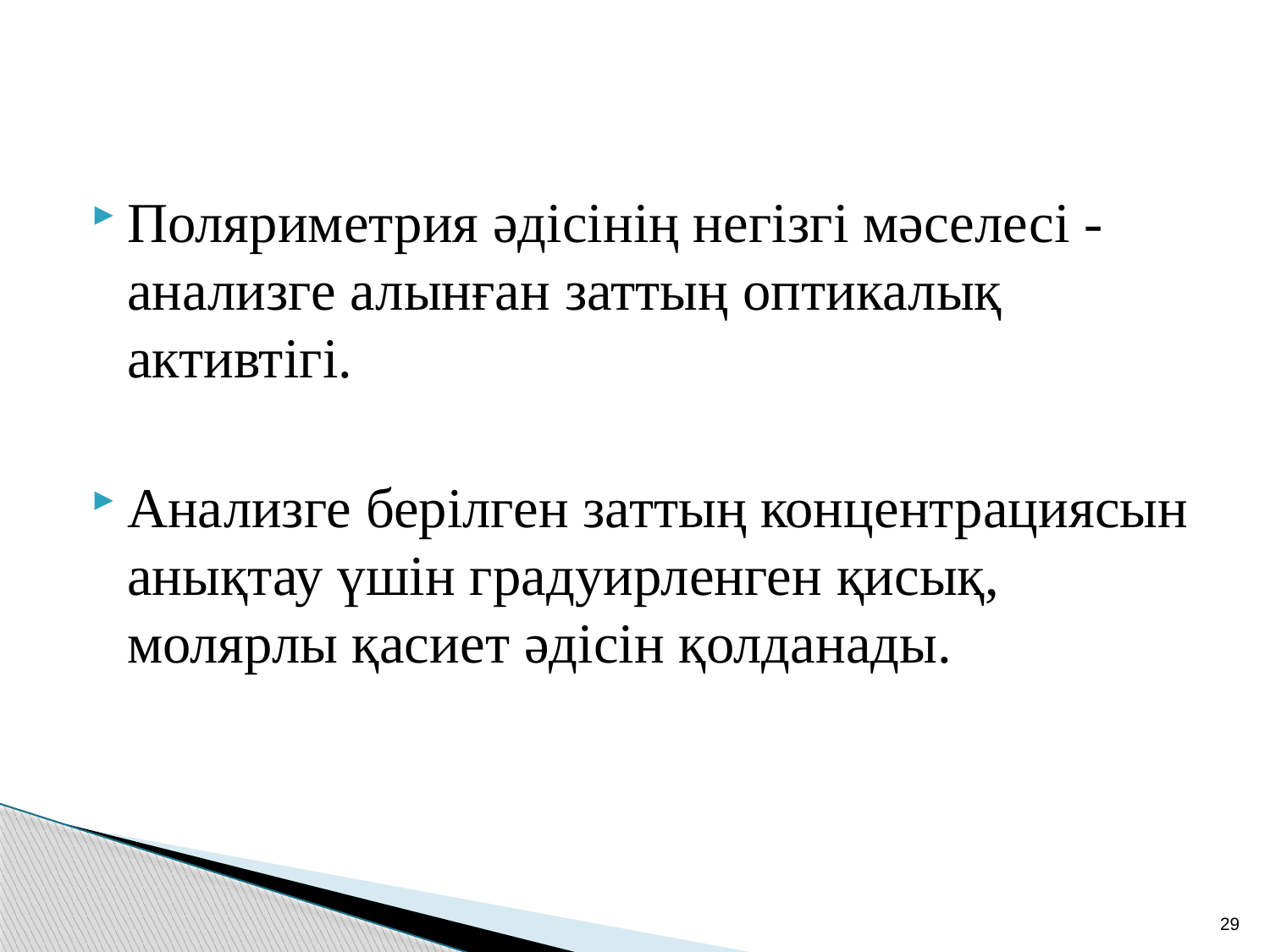

Поляриметрия әдісінің негізгі мәселесі - анализге алынған заттың оптикалық активтігі.

Анализге берілген заттың концентрациясын анықтау үшін градуирленген қисық, молярлы қасиет әдісін қолданады.
29